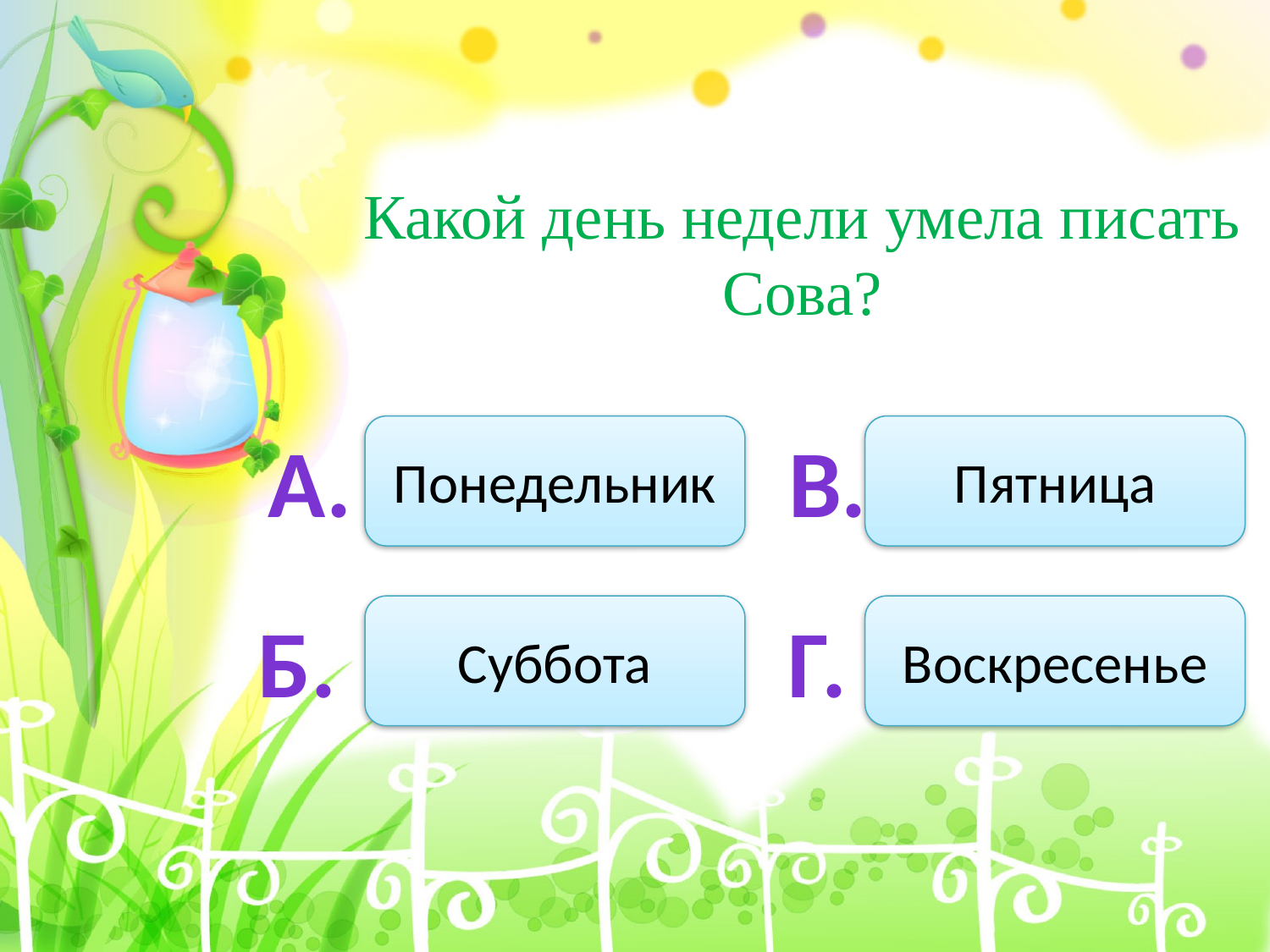

Какой день недели умела писать Сова?
А.
Понедельник
В.
Пятница
Б.
Суббота
Г.
Воскресенье